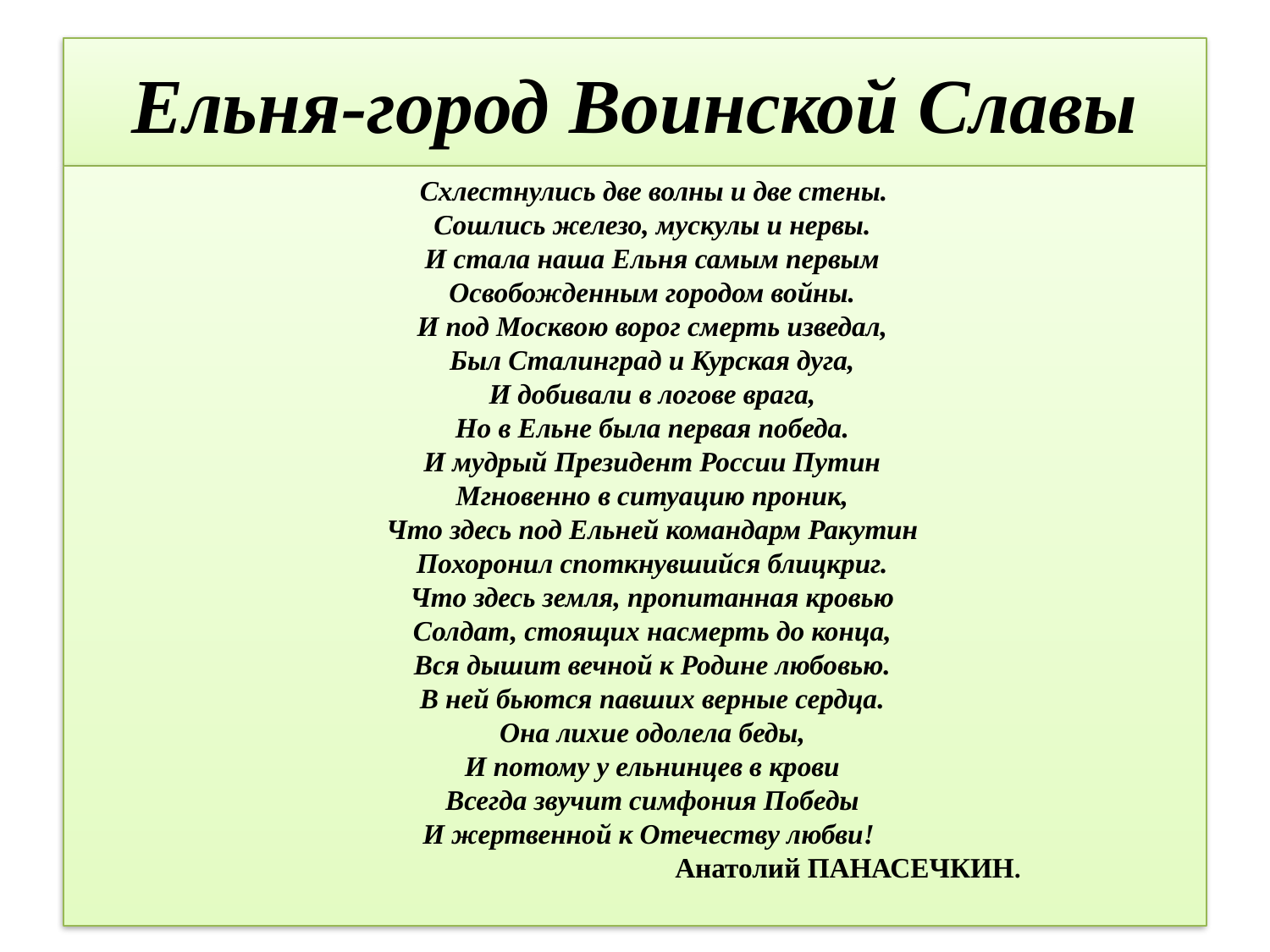

# Ельня-город Воинской Славы
      Схлестнулись две волны и две стены.
     Сошлись железо, мускулы и нервы.
     И стала наша Ельня самым первым
     Освобожденным городом войны.
     И под Москвою ворог смерть изведал,
     Был Сталинград и Курская дуга,
     И добивали в логове врага,
     Но в Ельне была первая победа.
     И мудрый Президент России Путин
     Мгновенно в ситуацию проник,
     Что здесь под Ельней командарм Ракутин
     Похоронил споткнувшийся блицкриг.
     Что здесь земля, пропитанная кровью
     Солдат, стоящих насмерть до конца,
     Вся дышит вечной к Родине любовью.
     В ней бьются павших верные сердца.
     Она лихие одолела беды,
     И потому у ельнинцев в крови
     Всегда звучит симфония Победы
     И жертвенной к Отечеству любви! 
                                                             Анатолий ПАНАСЕЧКИН.